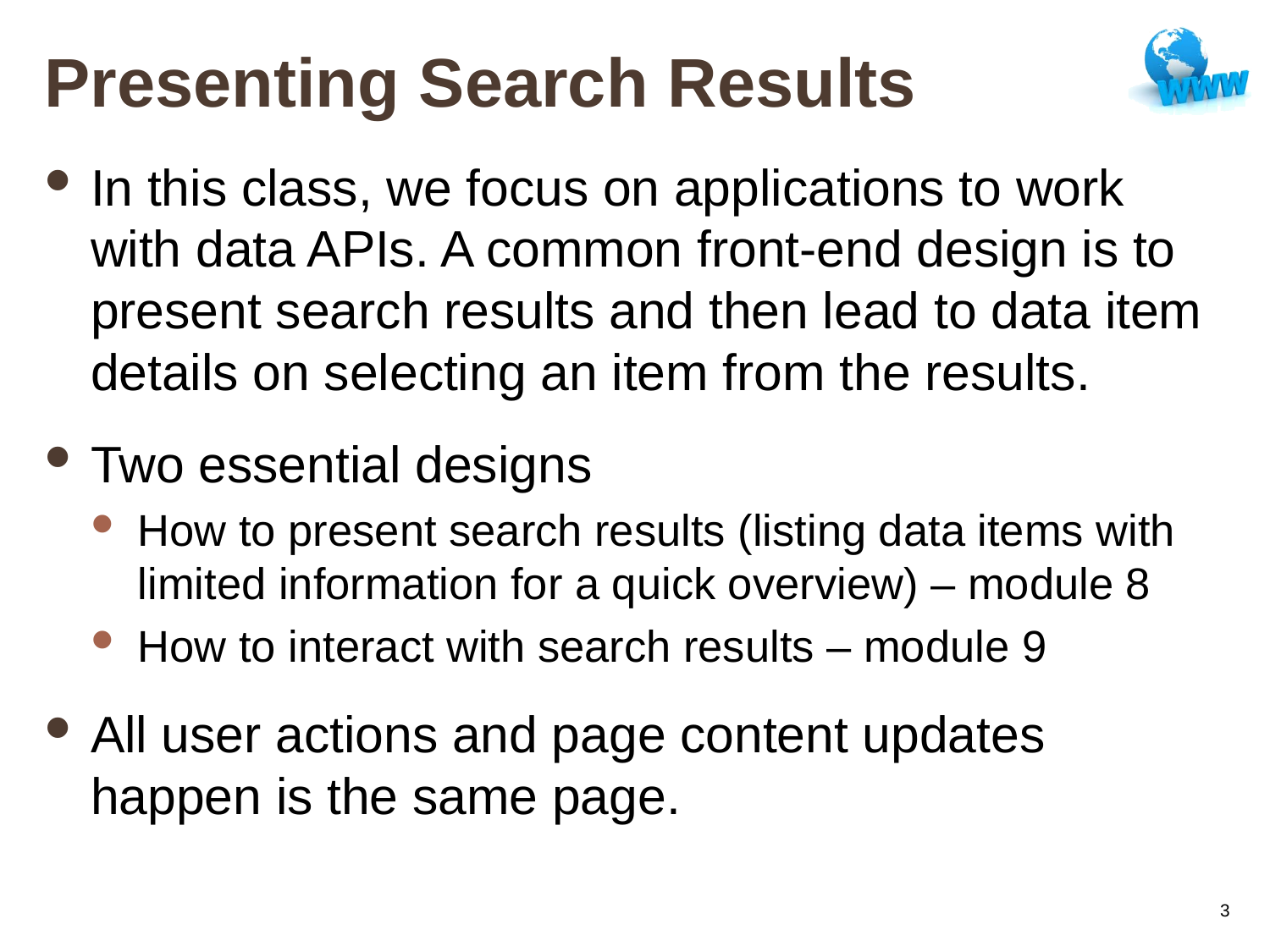

# Presenting Search Results
In this class, we focus on applications to work with data APIs. A common front-end design is to present search results and then lead to data item details on selecting an item from the results.
Two essential designs
How to present search results (listing data items with limited information for a quick overview) – module 8
How to interact with search results – module 9
All user actions and page content updates happen is the same page.
3